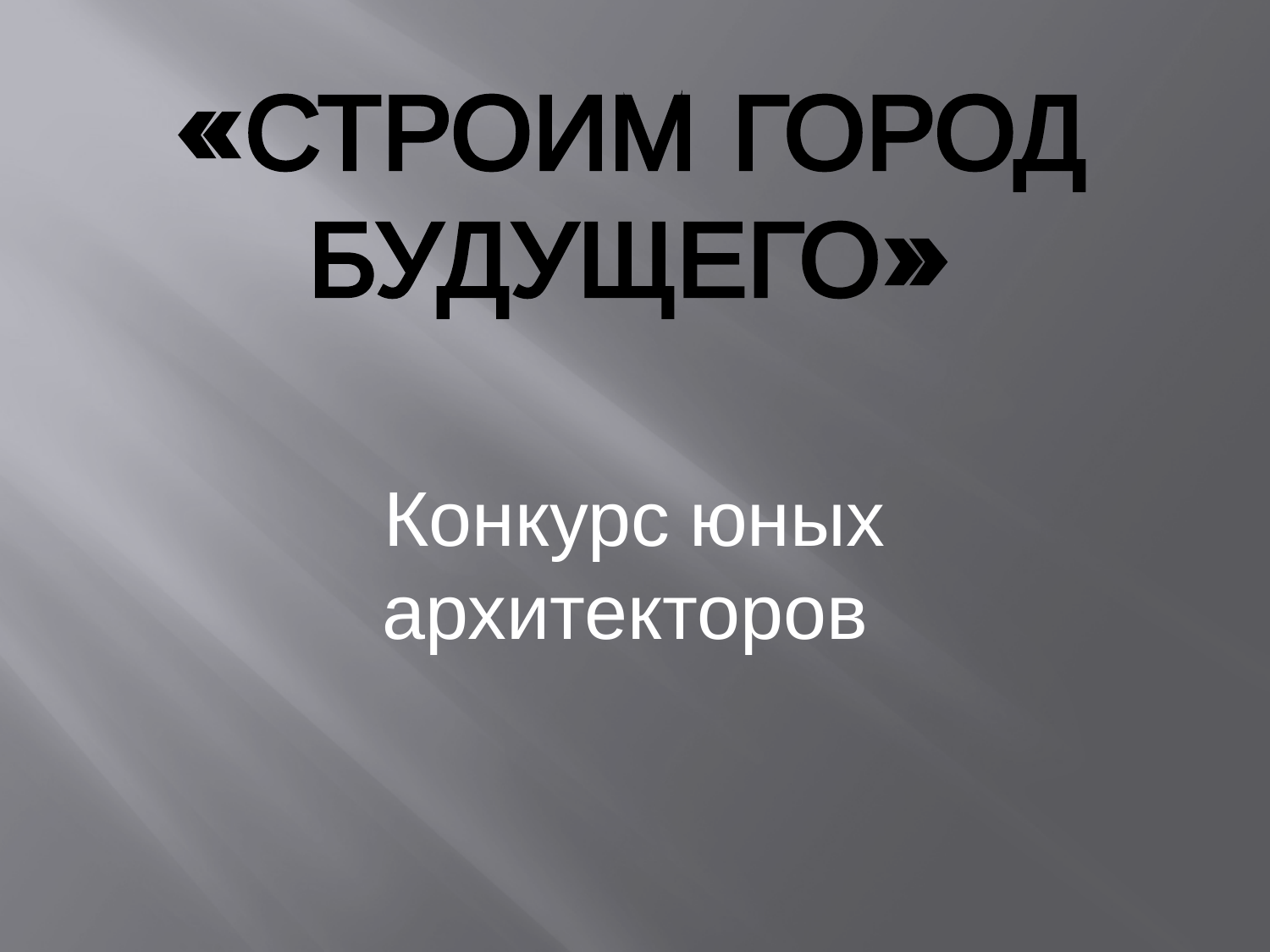

# «Строим город будущего»
Конкурс юных архитекторов